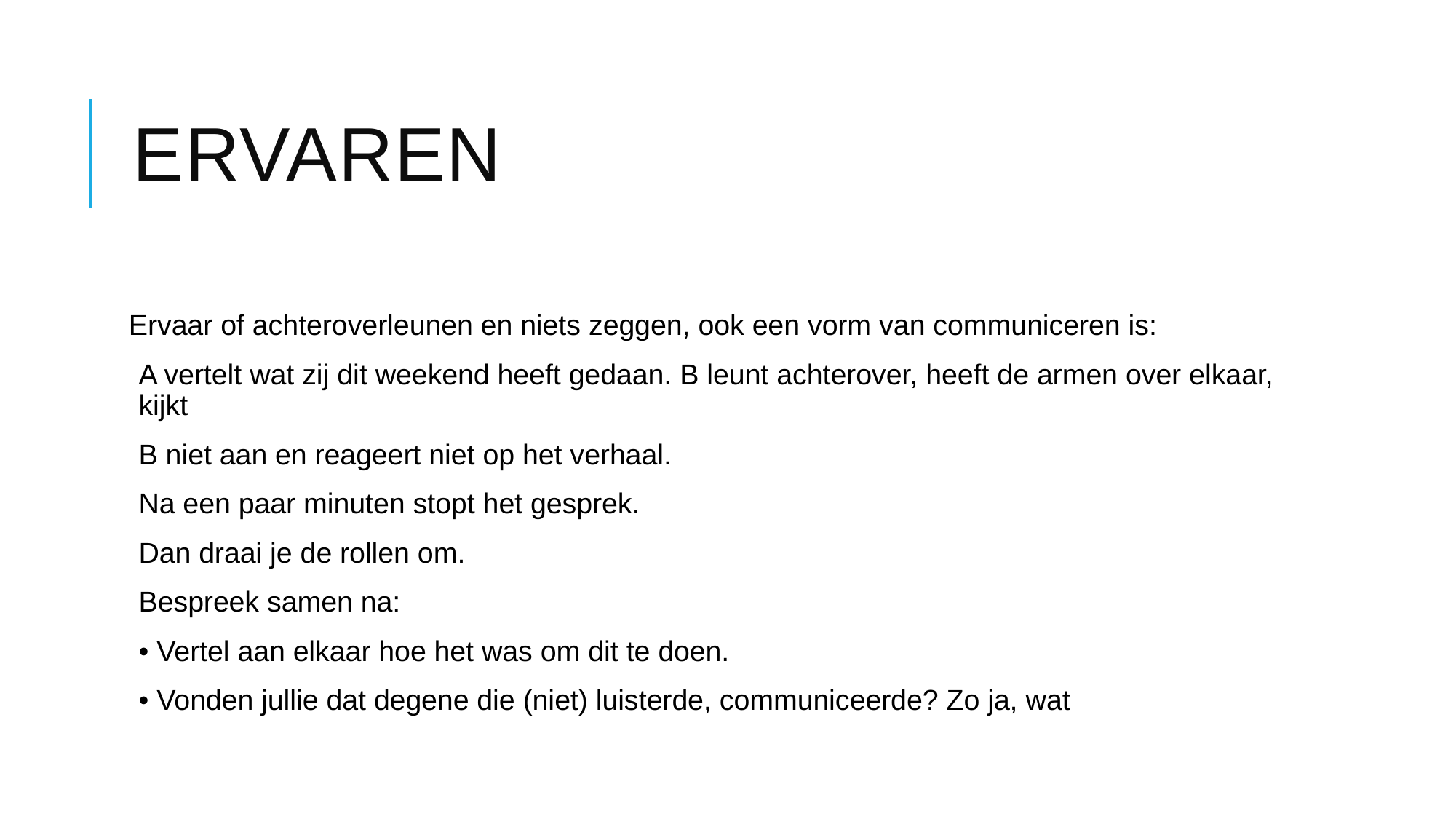

# Ervaren
Ervaar of achteroverleunen en niets zeggen, ook een vorm van communiceren is:
A vertelt wat zij dit weekend heeft gedaan. B leunt achterover, heeft de armen over elkaar, kijkt
B niet aan en reageert niet op het verhaal.
Na een paar minuten stopt het gesprek.
Dan draai je de rollen om.
Bespreek samen na:
• Vertel aan elkaar hoe het was om dit te doen.
• Vonden jullie dat degene die (niet) luisterde, communiceerde? Zo ja, wat